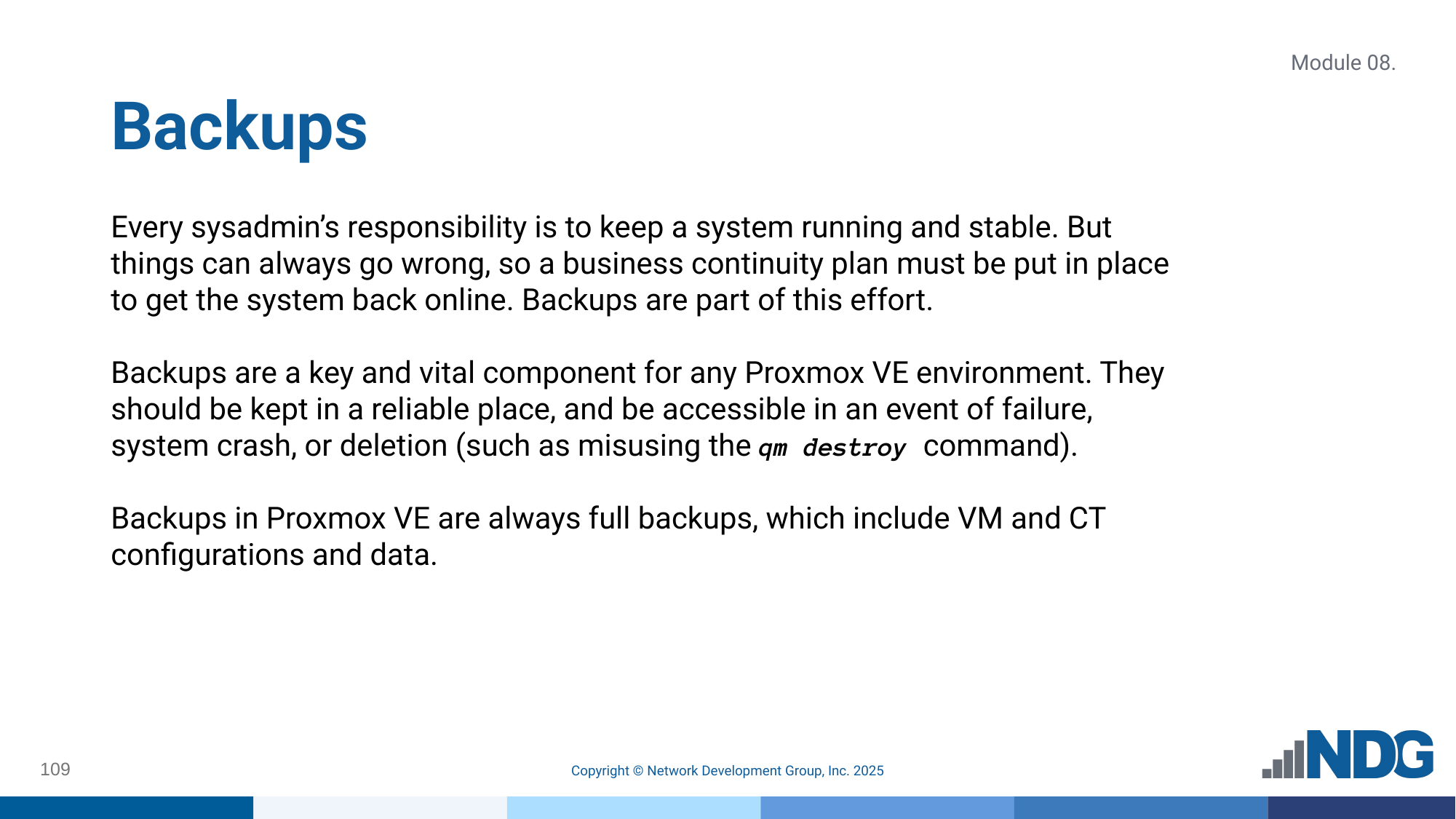

# Backups
Module 08.
Every sysadmin’s responsibility is to keep a system running and stable. But things can always go wrong, so a business continuity plan must be put in place to get the system back online. Backups are part of this effort.

Backups are a key and vital component for any Proxmox VE environment. They should be kept in a reliable place, and be accessible in an event of failure, system crash, or deletion (such as misusing the qm destroy command).

Backups in Proxmox VE are always full backups, which include VM and CT configurations and data.